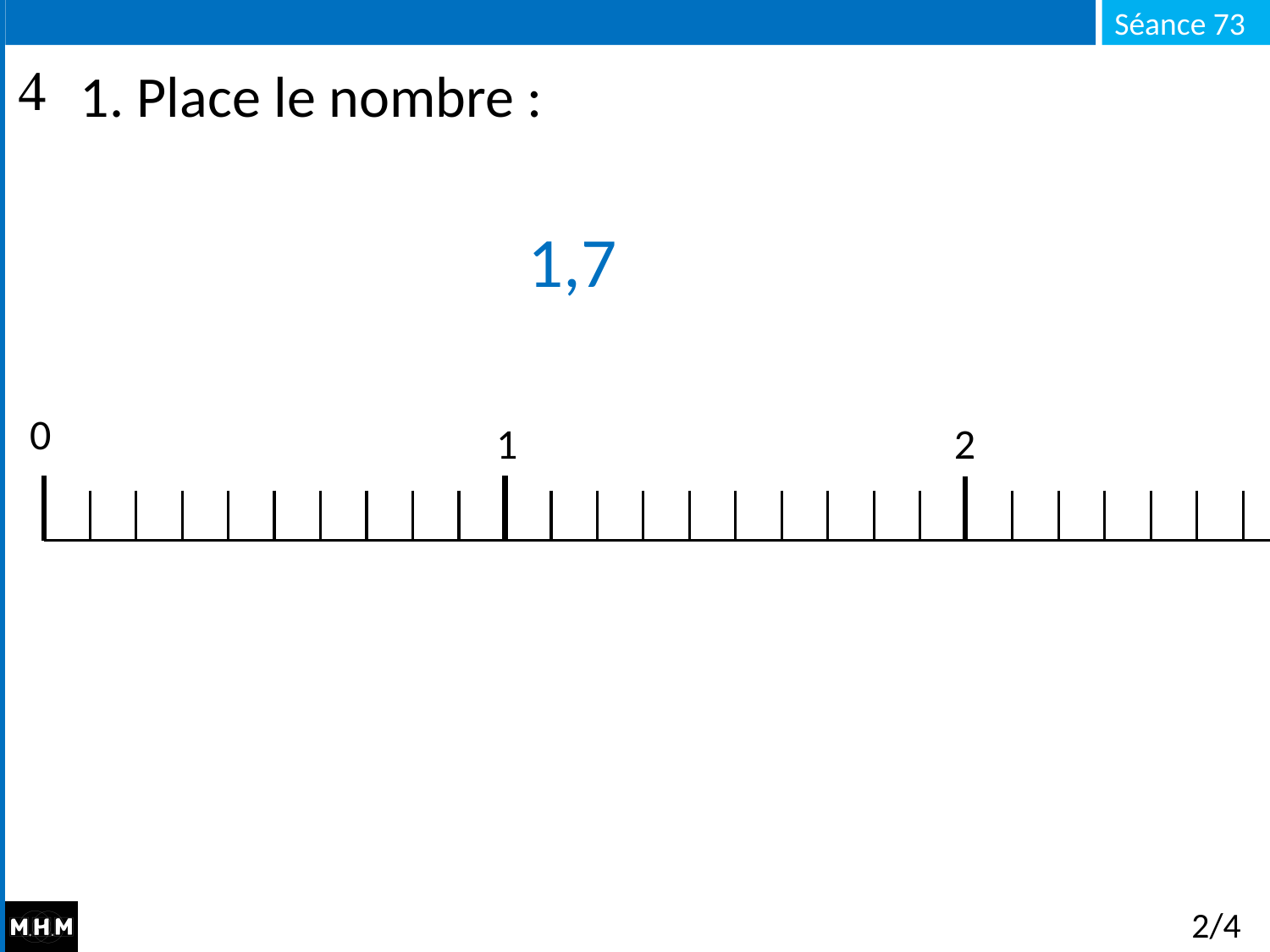

# 1. Place le nombre :
1,7
0
2
1
2/4